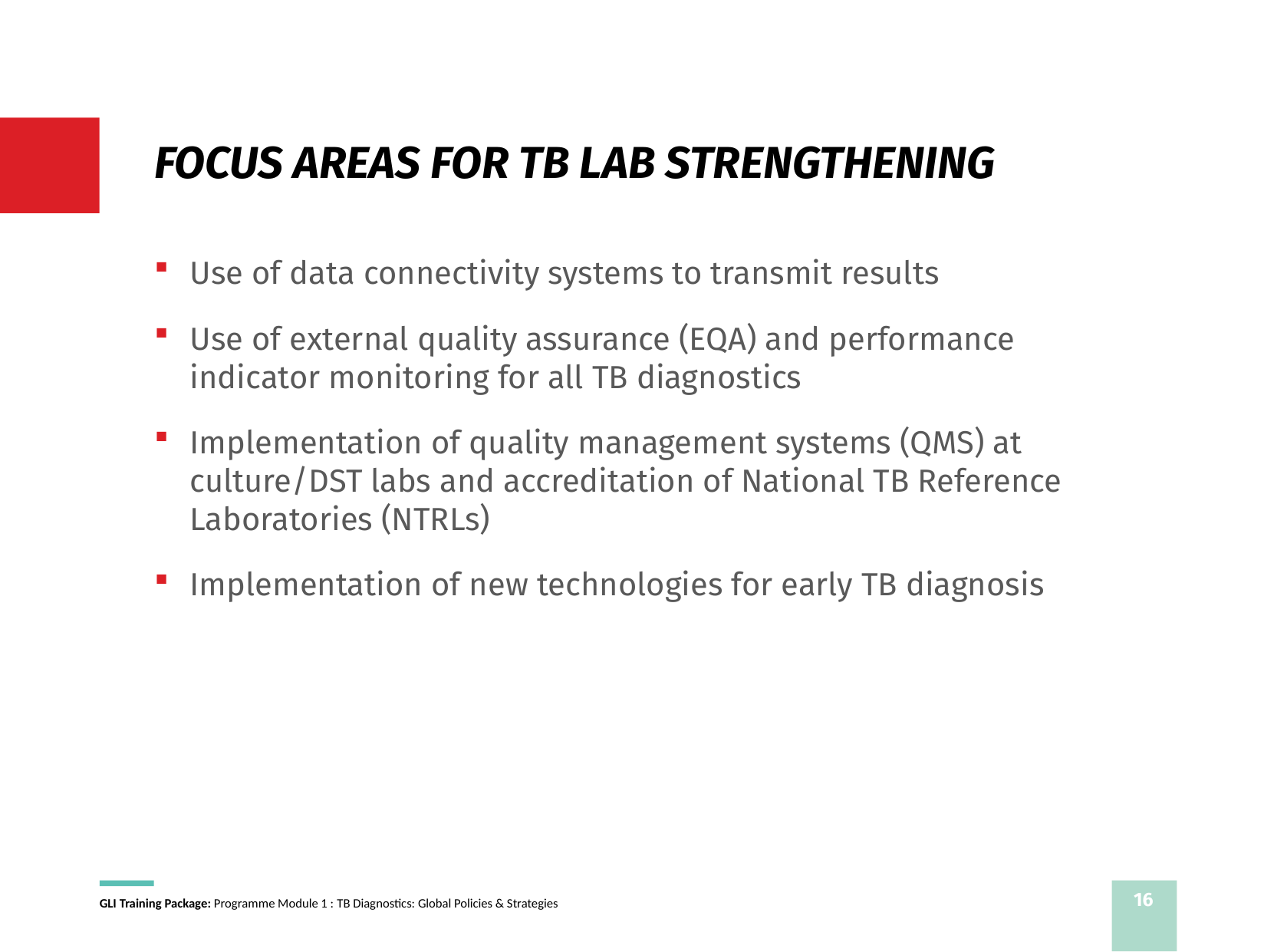

# FOCUS AREAS FOR TB LAB STRENGTHENING
Use of data connectivity systems to transmit results
Use of external quality assurance (EQA) and performance indicator monitoring for all TB diagnostics
Implementation of quality management systems (QMS) at culture/DST labs and accreditation of National TB Reference Laboratories (NTRLs)
Implementation of new technologies for early TB diagnosis